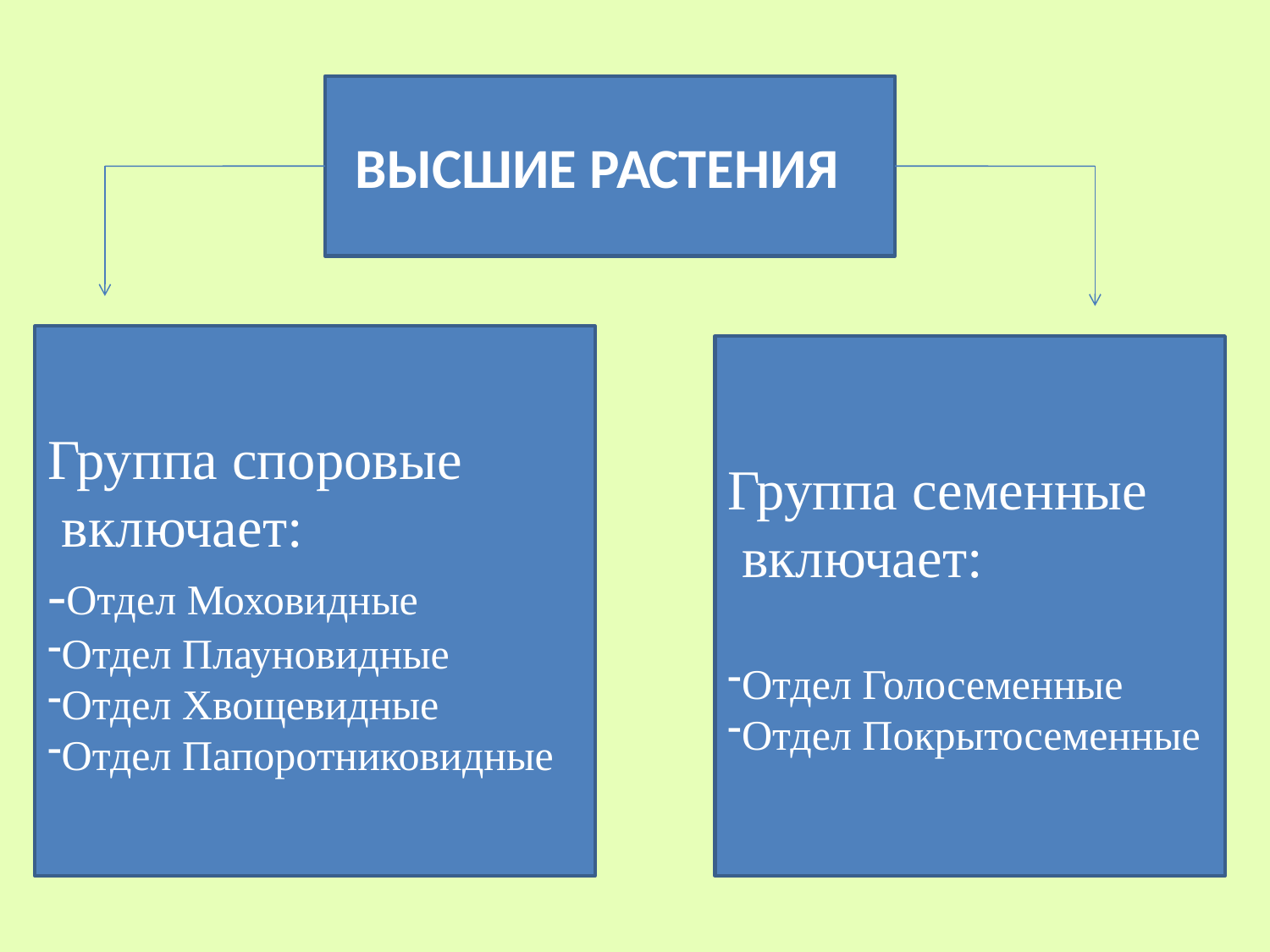

ВЫСШИЕ РАСТЕНИЯ
Группа споровые
 включает:
-Отдел Моховидные
Отдел Плауновидные
Отдел Хвощевидные
Отдел Папоротниковидные
Группа семенные
 включает:

Отдел Голосеменные
Отдел Покрытосеменные